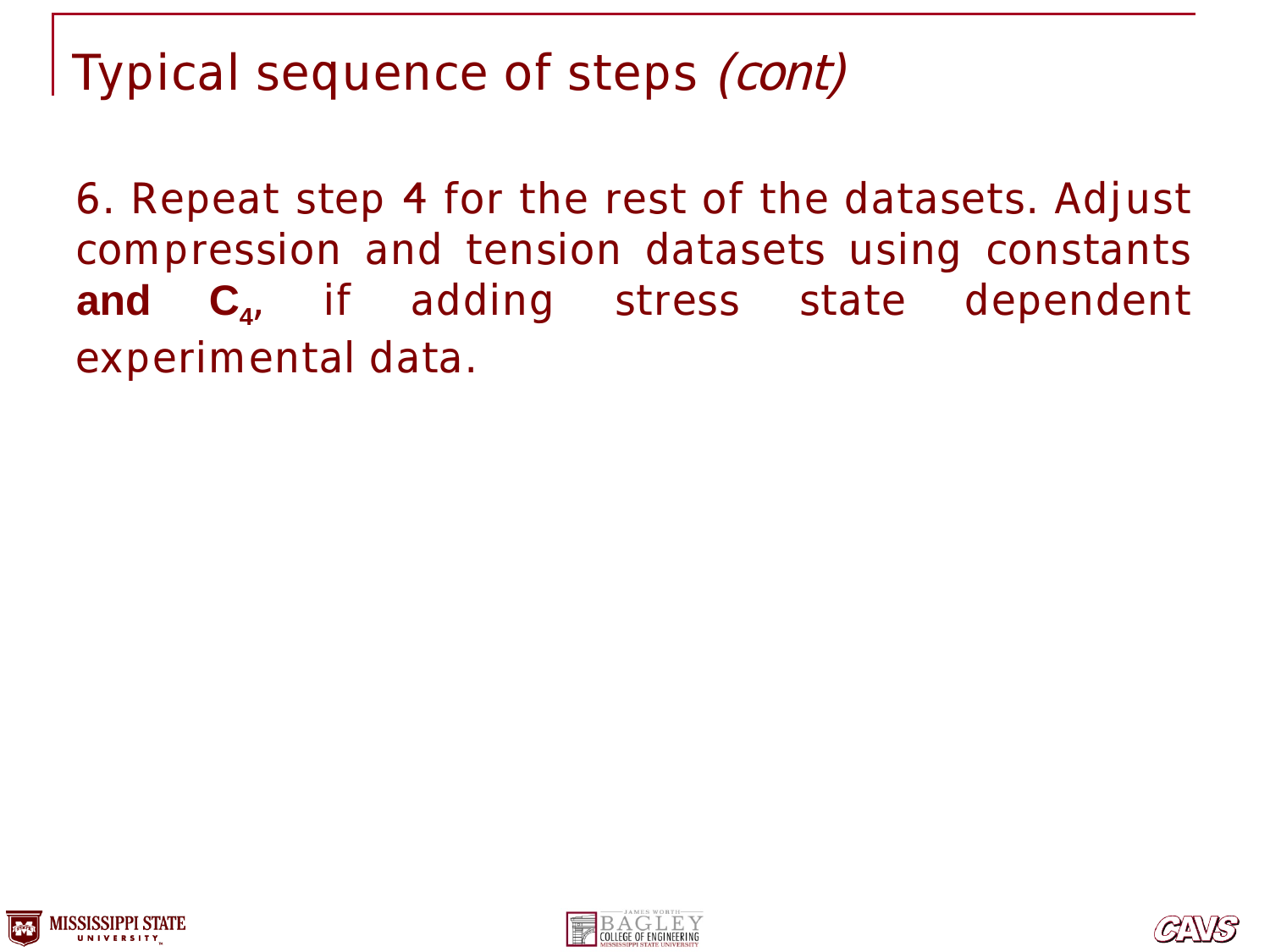

# Typical sequence of steps (cont)
6. Repeat step 4 for the rest of the datasets. Adjust compression and tension datasets using constants and C4, if adding stress state dependent experimental data.